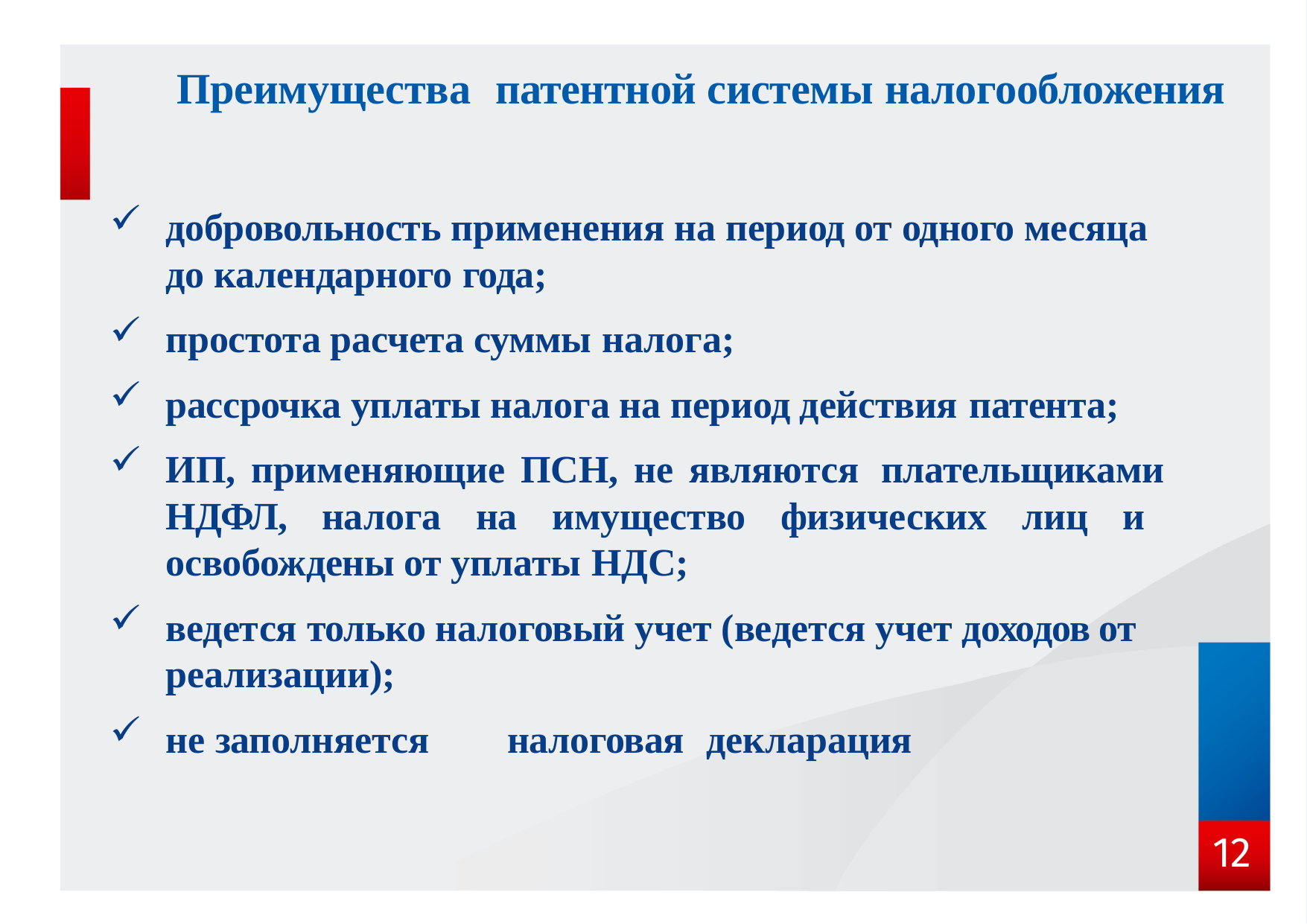

# Преимущества	патентной системы налогообложения
добровольность применения на период от одного месяца  до календарного года;
простота расчета суммы налога;
рассрочка уплаты налога на период действия патента;
ИП, применяющие ПСН, не являются плательщиками  НДФЛ, налога на имущество физических лиц и  освобождены от уплаты НДС;
ведется только налоговый учет (ведется учет доходов от  реализации);
не заполняется	налоговая	декларация

12